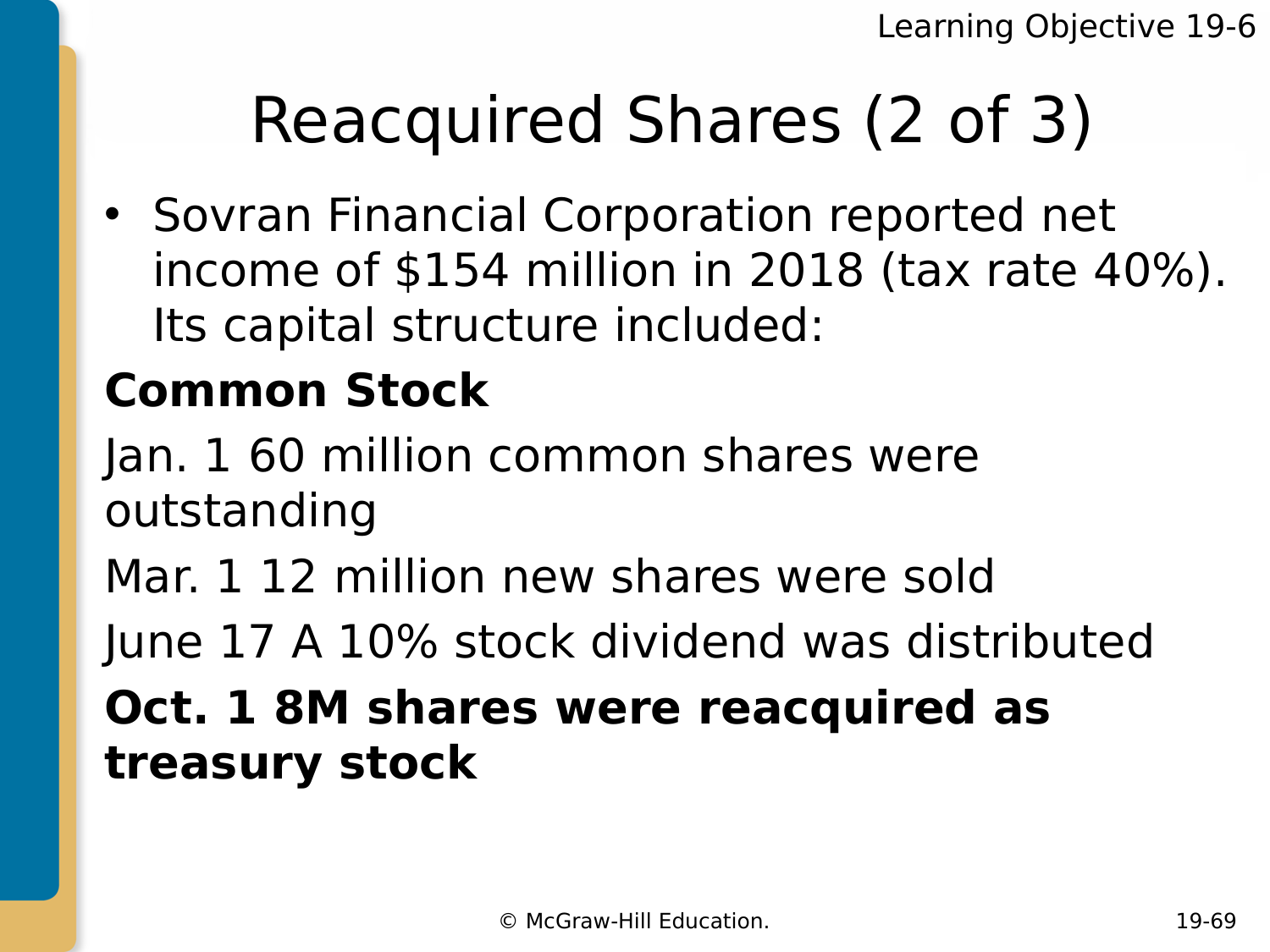

Learning Objective 19-6
# Reacquired Shares (2 of 3)
Sovran Financial Corporation reported net income of $154 million in 2018 (tax rate 40%). Its capital structure included:
Common Stock
Jan. 1 60 million common shares were outstanding
Mar. 1 12 million new shares were sold
June 17 A 10% stock dividend was distributed
Oct. 1 8M shares were reacquired as treasury stock